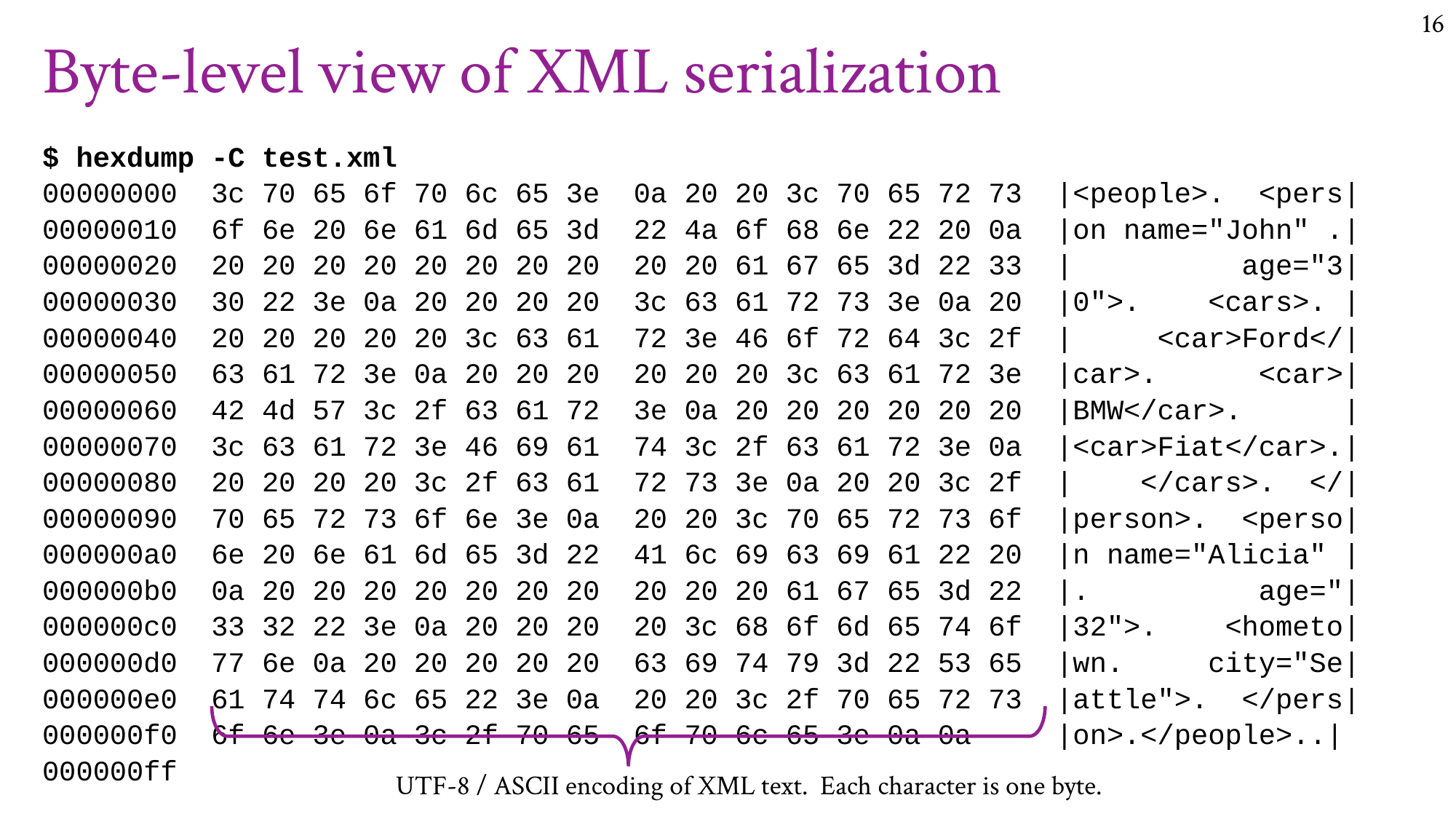

16
# Byte-level view of XML serialization
$ hexdump -C test.xml
00000000  3c 70 65 6f 70 6c 65 3e  0a 20 20 3c 70 65 72 73  |<people>.  <pers|
00000010  6f 6e 20 6e 61 6d 65 3d  22 4a 6f 68 6e 22 20 0a  |on name="John" .|
00000020  20 20 20 20 20 20 20 20  20 20 61 67 65 3d 22 33  |          age="3|
00000030  30 22 3e 0a 20 20 20 20  3c 63 61 72 73 3e 0a 20  |0">.    <cars>. |
00000040  20 20 20 20 20 3c 63 61  72 3e 46 6f 72 64 3c 2f  |     <car>Ford</|
00000050  63 61 72 3e 0a 20 20 20  20 20 20 3c 63 61 72 3e  |car>.      <car>|
00000060  42 4d 57 3c 2f 63 61 72  3e 0a 20 20 20 20 20 20  |BMW</car>.      |
00000070  3c 63 61 72 3e 46 69 61  74 3c 2f 63 61 72 3e 0a  |<car>Fiat</car>.|
00000080  20 20 20 20 3c 2f 63 61  72 73 3e 0a 20 20 3c 2f  |    </cars>.  </|
00000090  70 65 72 73 6f 6e 3e 0a  20 20 3c 70 65 72 73 6f  |person>.  <perso|
000000a0  6e 20 6e 61 6d 65 3d 22  41 6c 69 63 69 61 22 20  |n name="Alicia" |
000000b0  0a 20 20 20 20 20 20 20  20 20 20 61 67 65 3d 22  |.          age="|
000000c0  33 32 22 3e 0a 20 20 20  20 3c 68 6f 6d 65 74 6f  |32">.    <hometo|
000000d0  77 6e 0a 20 20 20 20 20  63 69 74 79 3d 22 53 65  |wn.     city="Se|
000000e0  61 74 74 6c 65 22 3e 0a  20 20 3c 2f 70 65 72 73  |attle">.  </pers|
000000f0  6f 6e 3e 0a 3c 2f 70 65  6f 70 6c 65 3e 0a 0a     |on>.</people>..|
000000ff

UTF-8 / ASCII encoding of XML text.  Each character is one byte.